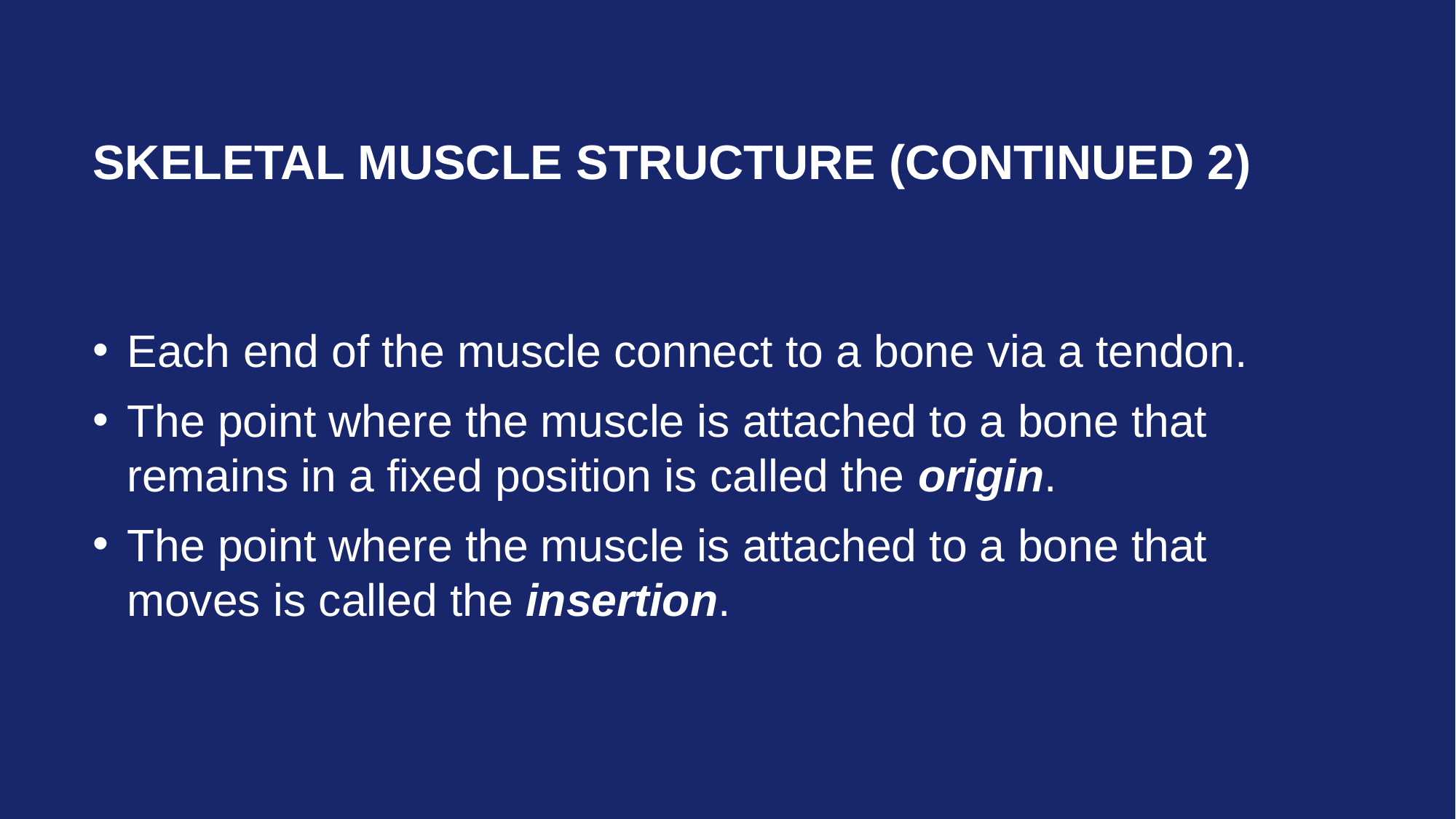

# Skeletal Muscle Structure (continued 2)
Each end of the muscle connect to a bone via a tendon.
The point where the muscle is attached to a bone that remains in a fixed position is called the origin.
The point where the muscle is attached to a bone that moves is called the insertion.